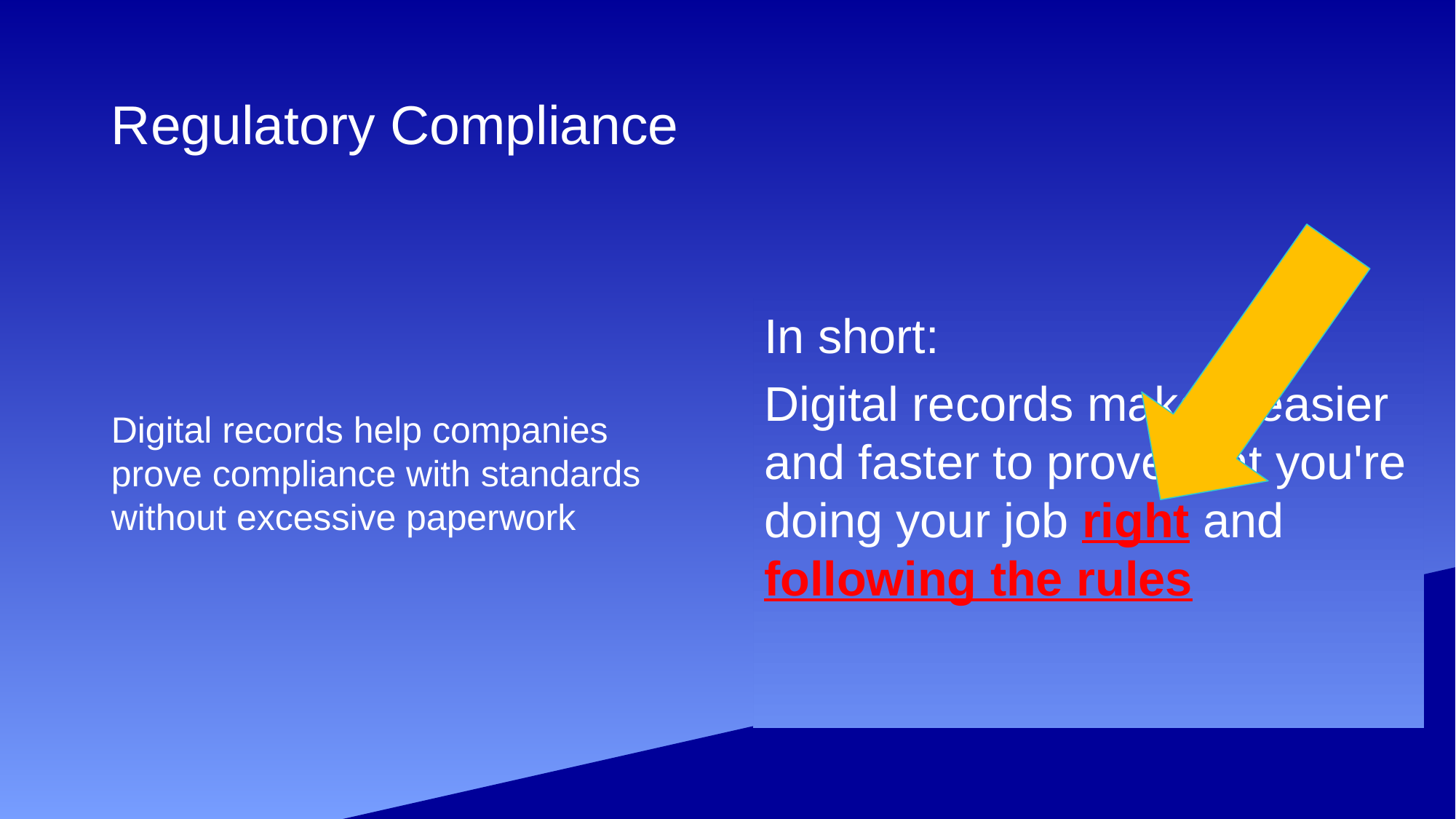

# Regulatory Compliance

Digital records help companies prove compliance with standards without excessive paperwork
In short:
Digital records make it easier and faster to prove that you're doing your job right and following the rules